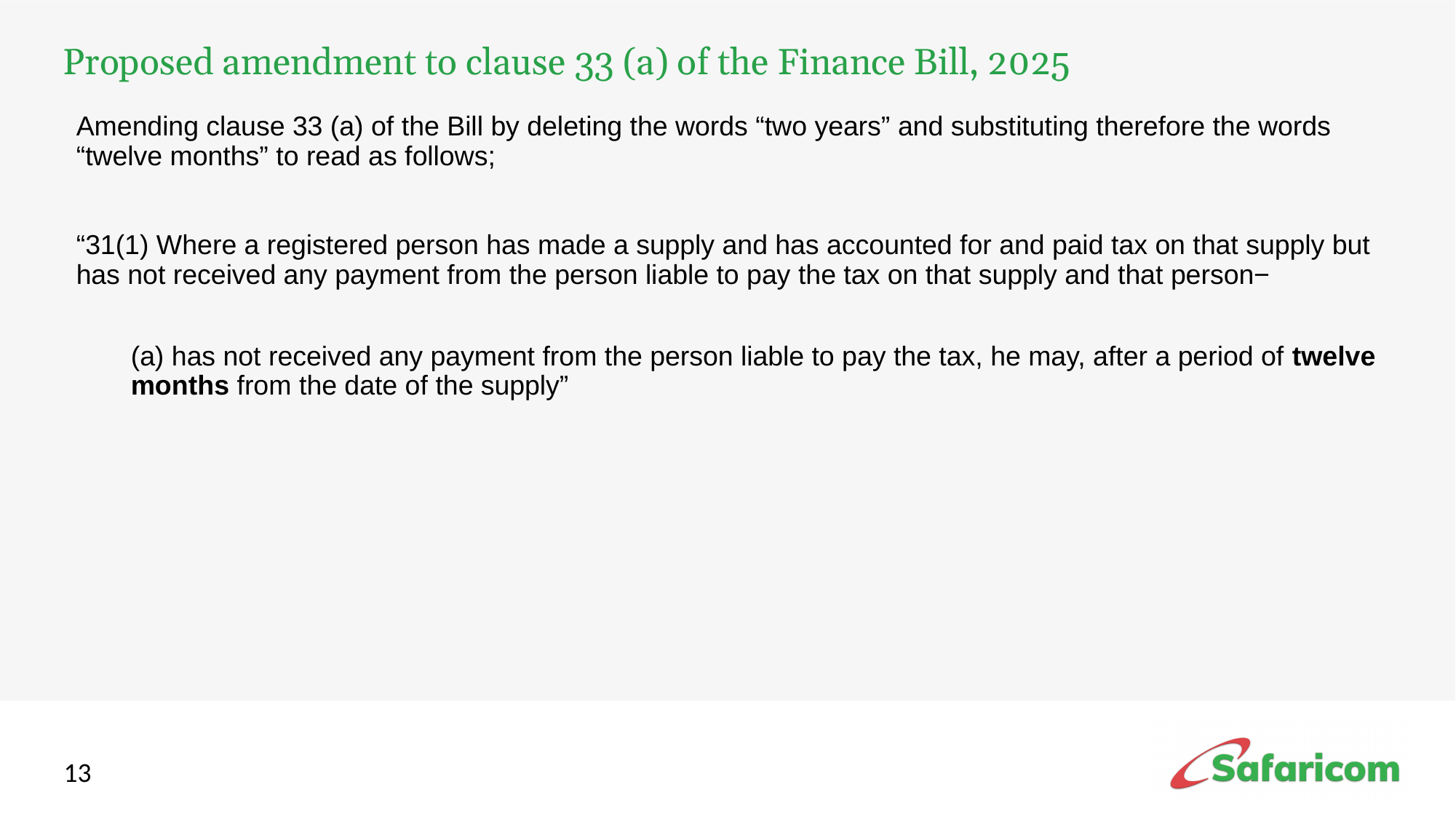

# Proposed amendment to clause 33 (a) of the Finance Bill, 2025
Amending clause 33 (a) of the Bill by deleting the words “two years” and substituting therefore the words “twelve months” to read as follows;

“31(1) Where a registered person has made a supply and has accounted for and paid tax on that supply but has not received any payment from the person liable to pay the tax on that supply and that person−

(a) has not received any payment from the person liable to pay the tax, he may, after a period of twelve months from the date of the supply”
13